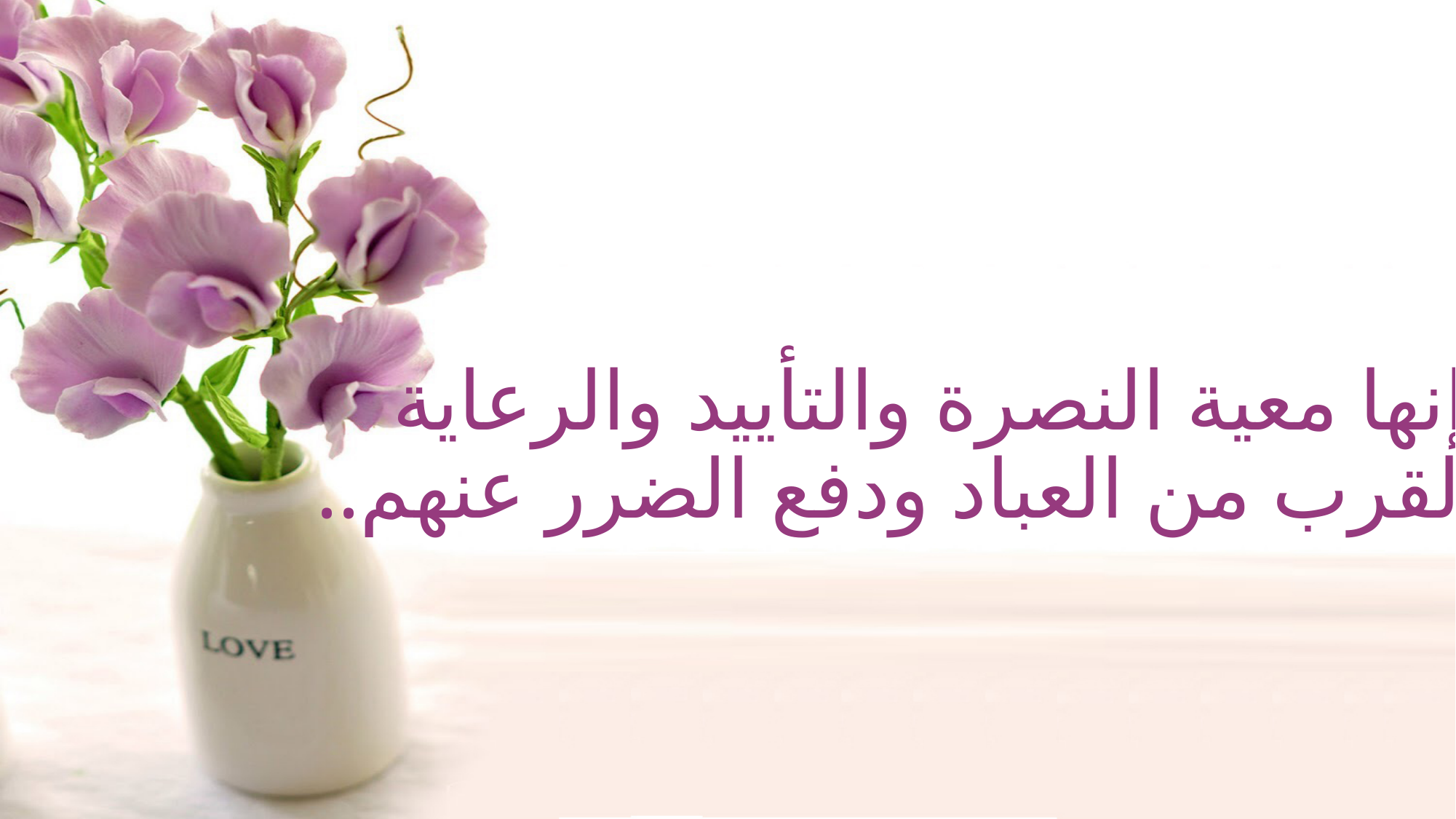

# إنها معية النصرة والتأييد والرعاية والقرب من العباد ودفع الضرر عنهم..